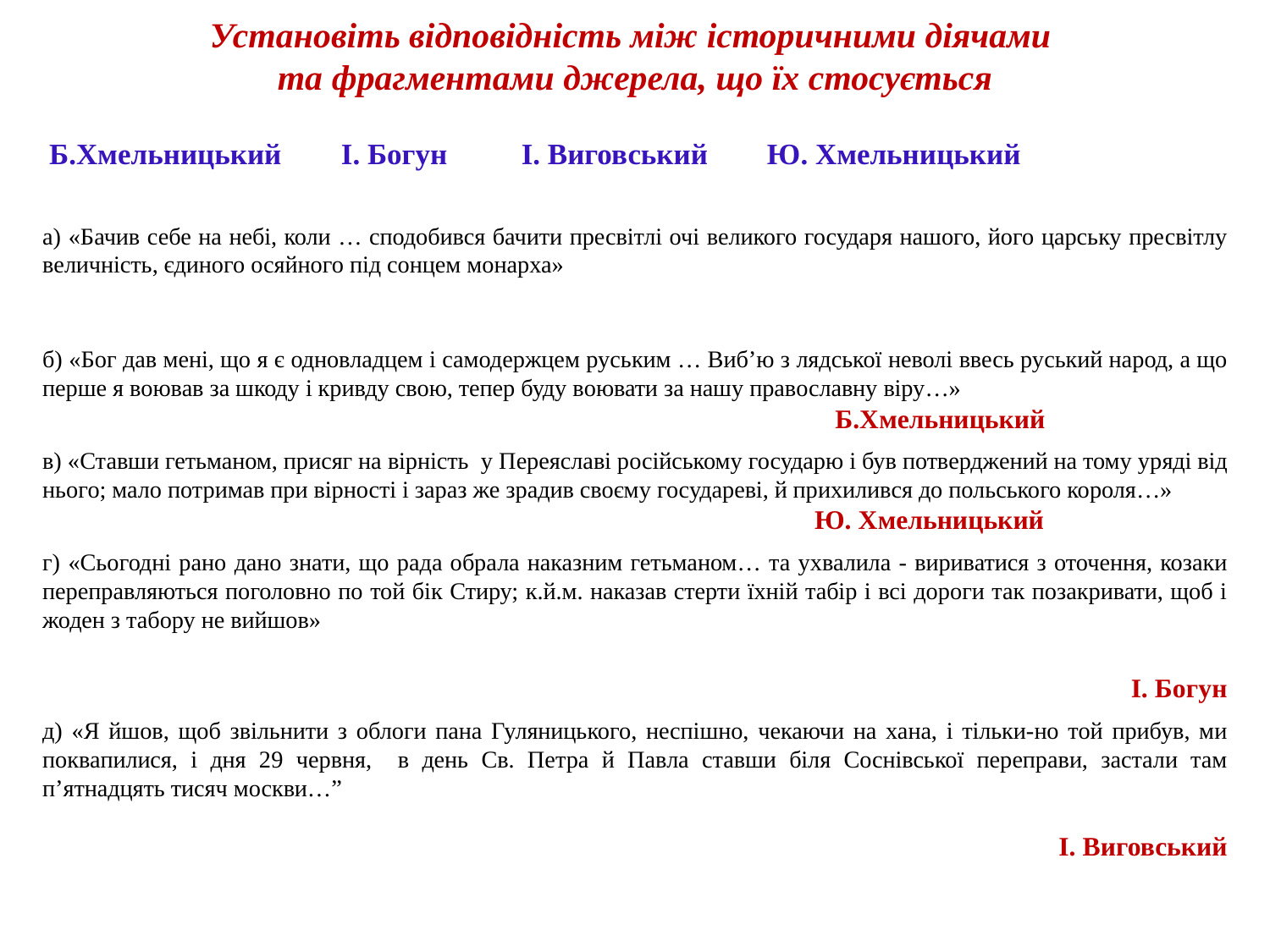

# Установіть відповідність між історичними діячами та фрагментами джерела, що їх стосується
 Б.Хмельницький        І. Богун          І. Виговський        Ю. Хмельницький

а) «Бачив себе на небі, коли … сподобився бачити пресвітлі очі великого государя нашого, його царську пресвітлу величність, єдиного осяйного під сонцем монарха»

б) «Бог дав мені, що я є одновладцем і самодержцем руським … Виб’ю з лядської неволі ввесь руський народ, а що перше я воював за шкоду і кривду свою, тепер буду воювати за нашу православну віру…»
                                                                                                                     Б.Хмельницький

в) «Ставши гетьманом, присяг на вірність  у Переяславі російському государю і був потверджений на тому уряді від нього; мало потримав при вірності і зараз же зрадив своєму государеві, й прихилився до польського короля…»
                                                                                                                  Ю. Хмельницький

г) «Сьогодні рано дано знати, що рада обрала наказним гетьманом… та ухвалила - вириватися з оточення, козаки переправляються поголовно по той бік Стиру; к.й.м. наказав стерти їхній табір і всі дороги так позакривати, щоб і жоден з табору не вийшов»
                                                                                                                                                                                                                                                     І. Богун

д) «Я йшов, щоб звільнити з облоги пана Гуляницького, неспішно, чекаючи на хана, і тільки-но той прибув, ми поквапилися, і дня 29 червня,  в день Св. Петра й Павла ставши біля Соснівської переправи, застали там п’ятнадцять тисяч москви…”

І. Виговський